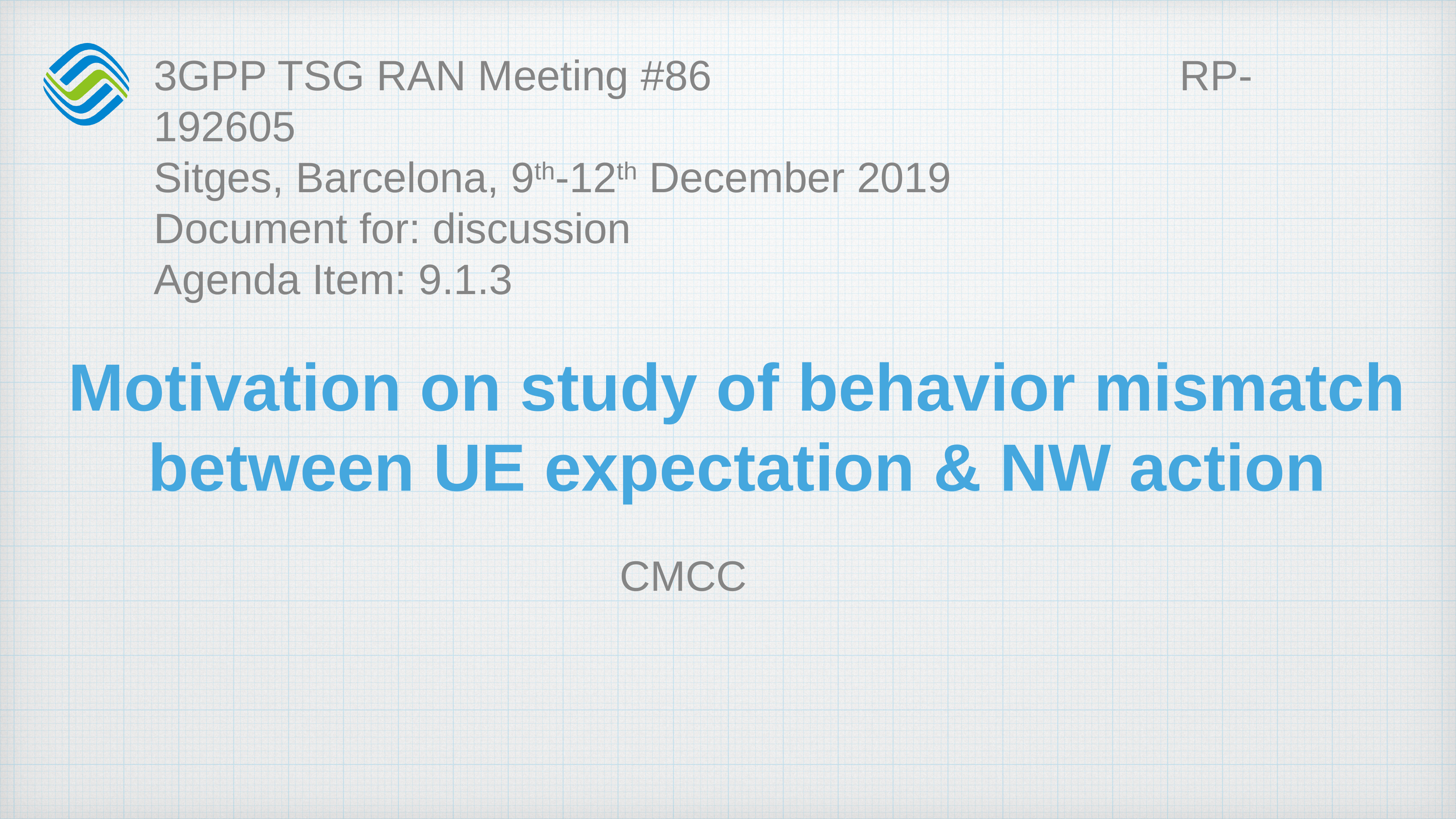

3GPP TSG RAN Meeting #86	                                    RP-192605
Sitges, Barcelona, 9th-12th December 2019
Document for: discussion
Agenda Item: 9.1.3
# Motivation on study of behavior mismatch between UE expectation & NW action
CMCC